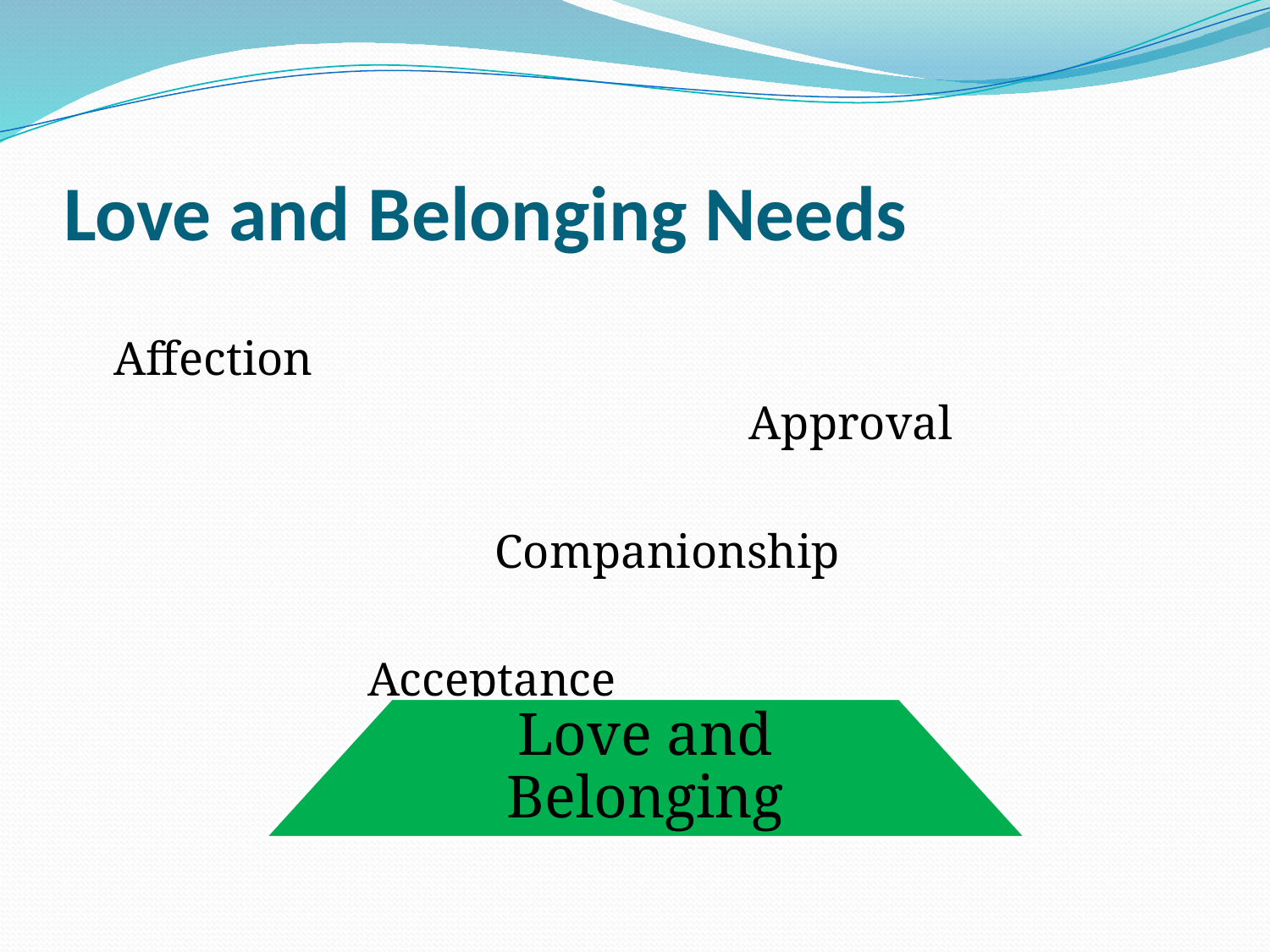

# Love and Belonging Needs
								Affection
						Approval

				Companionship

			Acceptance

Love and Belonging